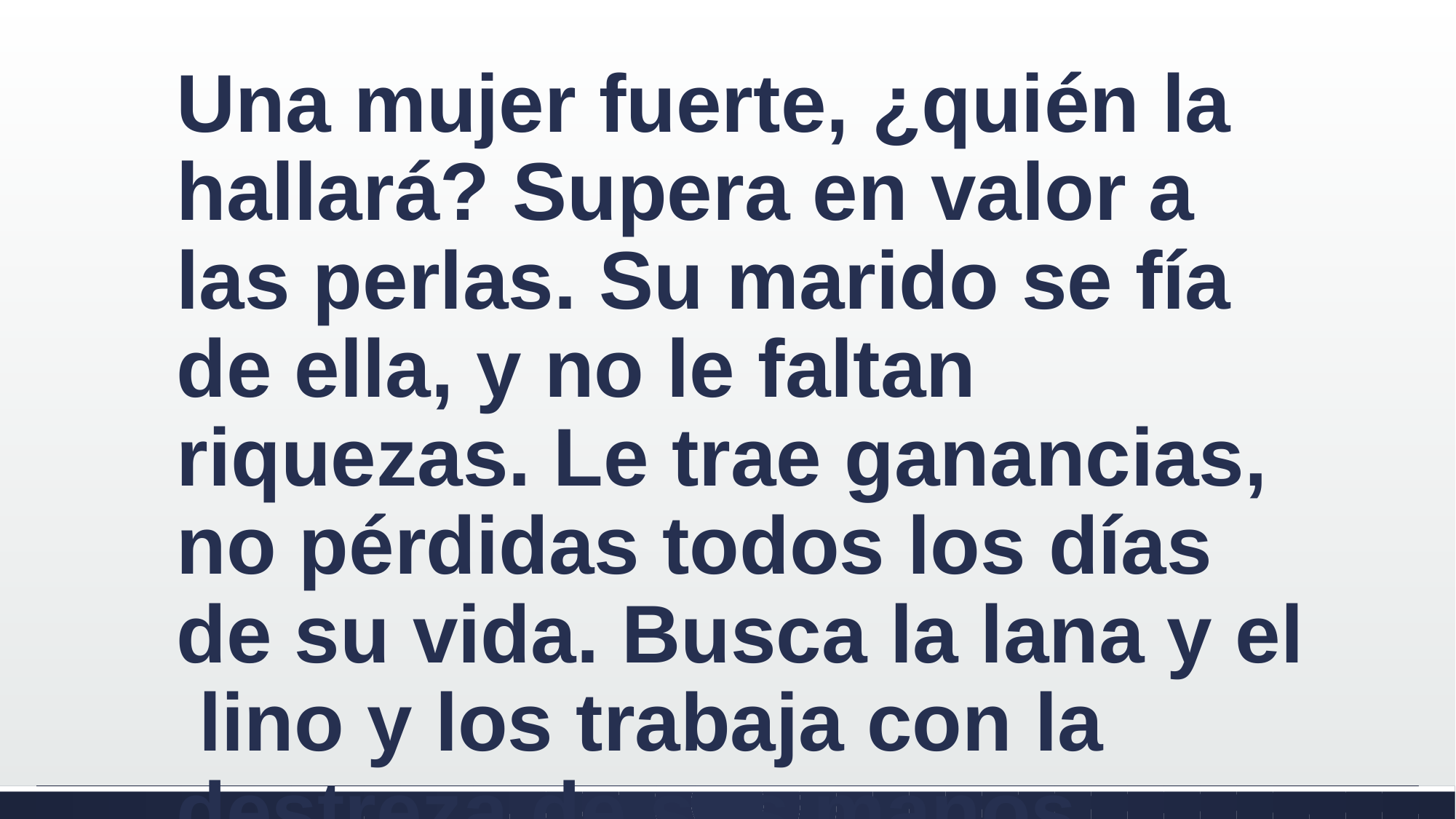

#
Una mujer fuerte, ¿quién la hallará? Supera en valor a las perlas. Su marido se fía de ella, y no le faltan riquezas. Le trae ganancias, no pérdidas todos los días de su vida. Busca la lana y el  lino y los trabaja con la destreza de sus manos.